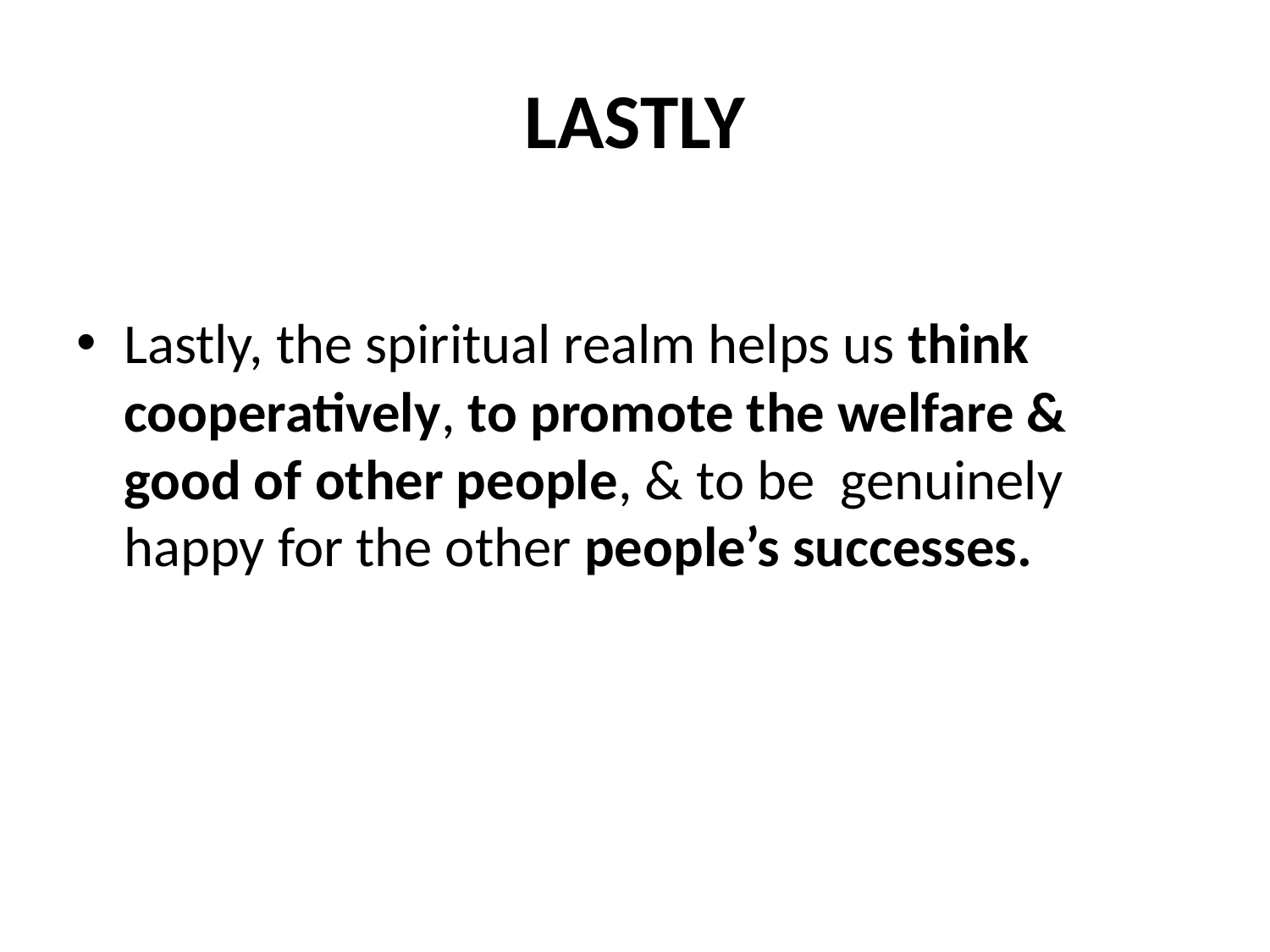

# LASTLY

Lastly, the spiritual realm helps us think cooperatively, to promote the welfare & good of other people, & to be  genuinely happy for the other people’s successes.